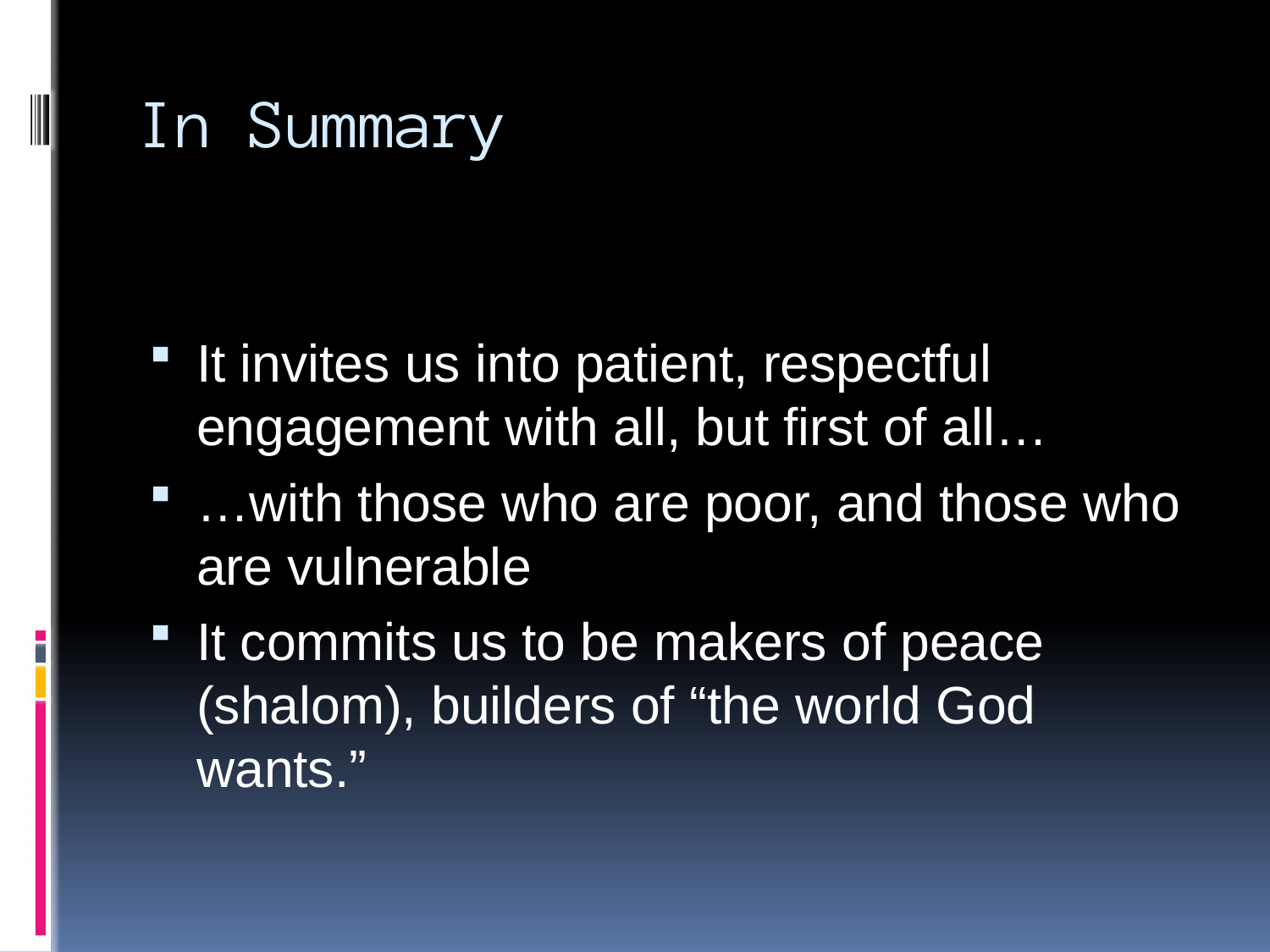

# In Summary

It invites us into patient, respectful engagement with all, but first of all…
…with those who are poor, and those who are vulnerable
It commits us to be makers of peace (shalom), builders of “the world God wants.”